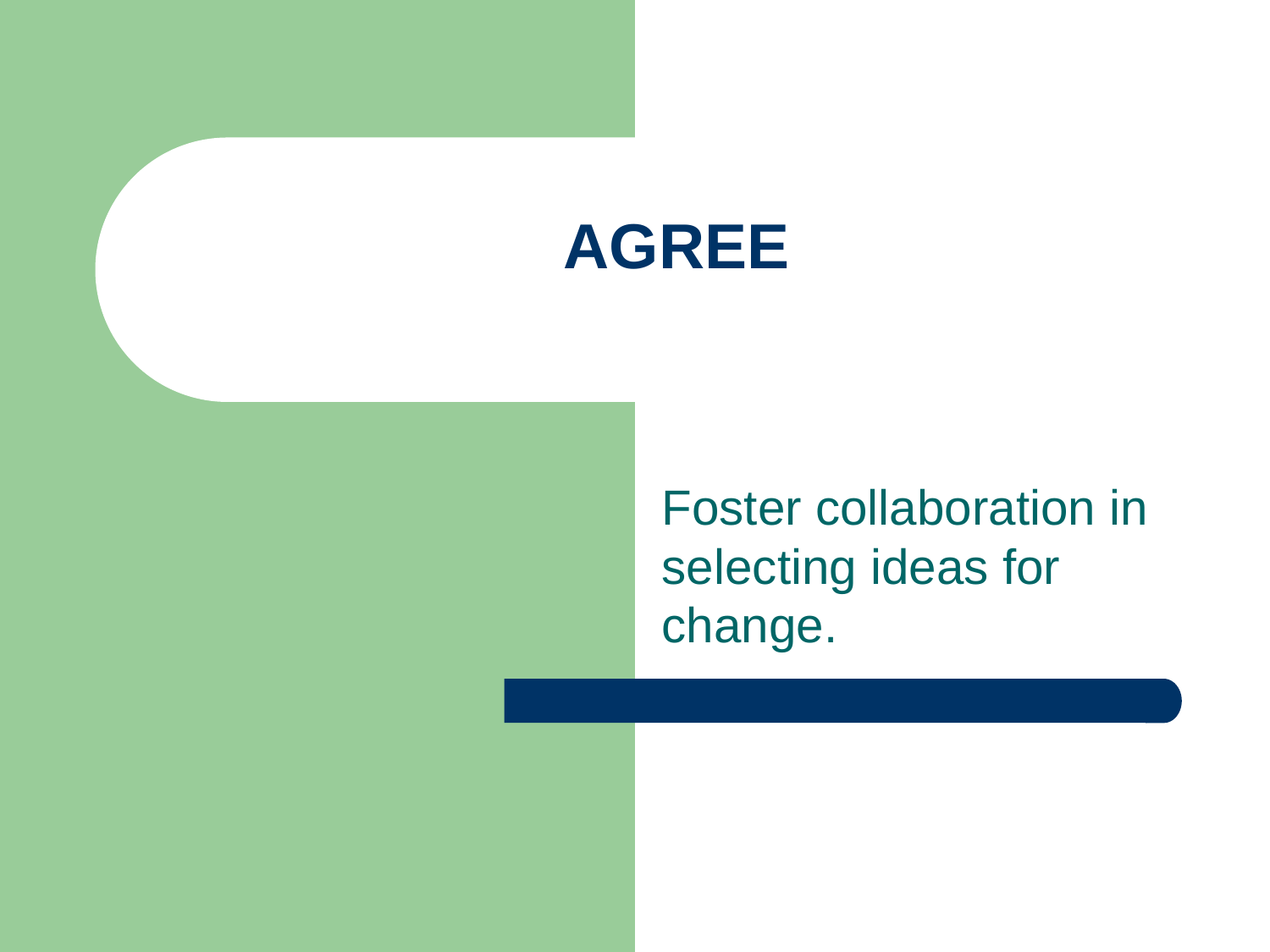

# AGREE
Foster collaboration in  selecting ideas for change.